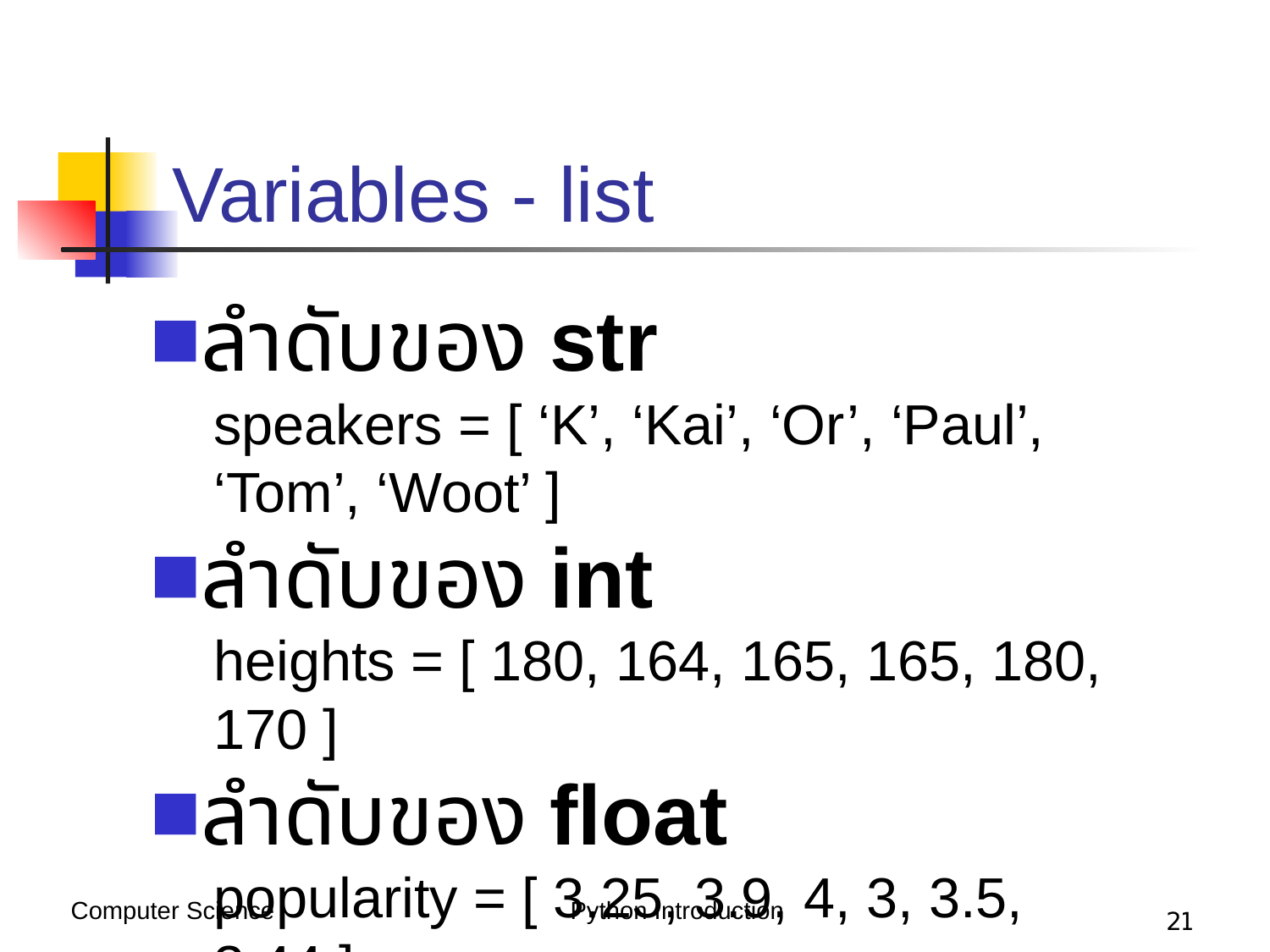

# Variables - list
ลำดับของ str
speakers = [ ‘K’, ‘Kai’, ‘Or’, ‘Paul’, ‘Tom’, ‘Woot’ ]
ลำดับของ int
heights = [ 180, 164, 165, 165, 180, 170 ]
ลำดับของ float
popularity = [ 3.25, 3.9, 4, 3, 3.5, 3.44 ]
21